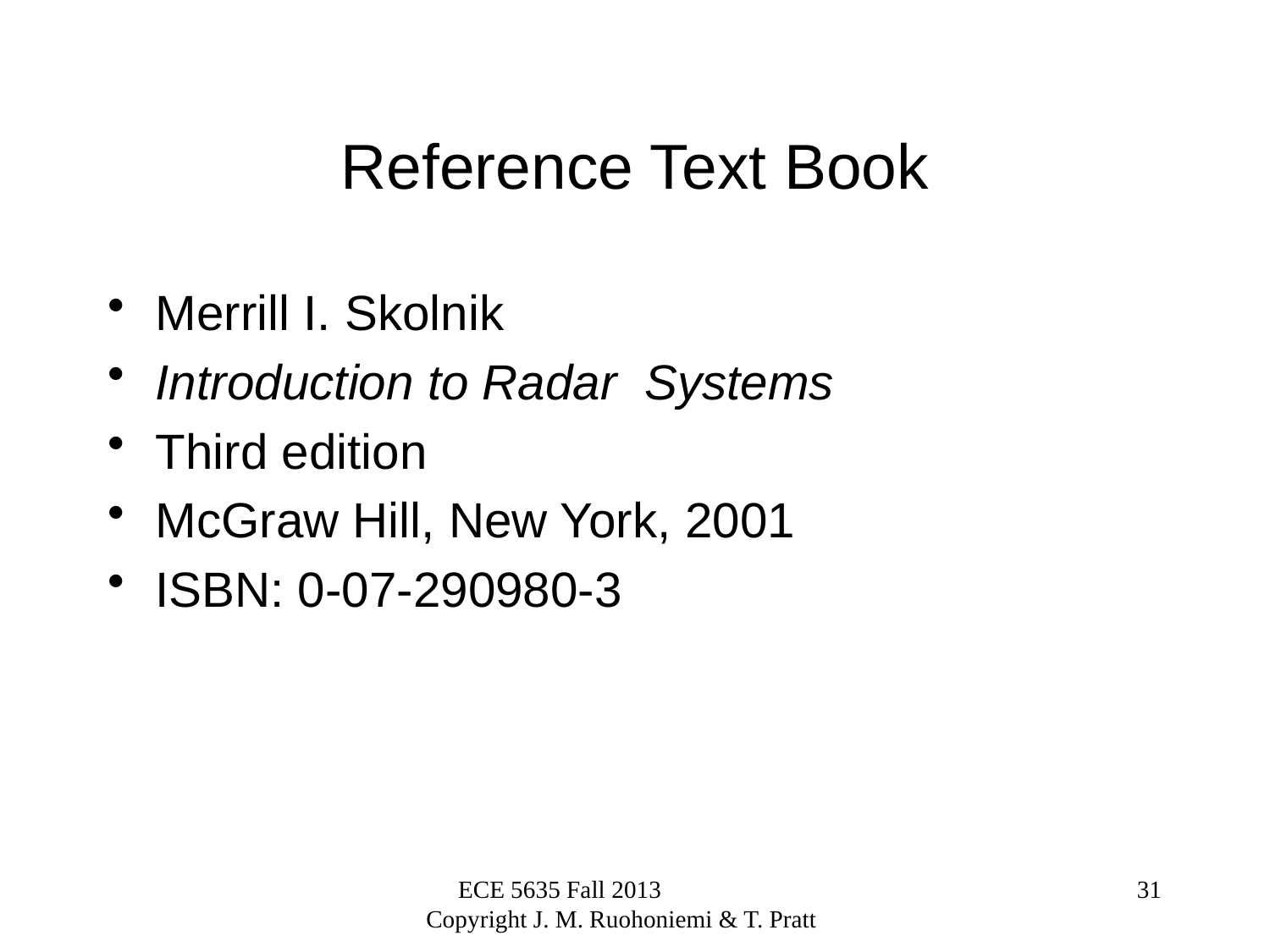

# Reference Text Book
Merrill I. Skolnik
Introduction to Radar  Systems
Third edition
McGraw Hill, New York, 2001
ISBN: 0-07-290980-3
ECE 5635 Fall 2013                      Copyright J. M. Ruohoniemi & T. Pratt
31